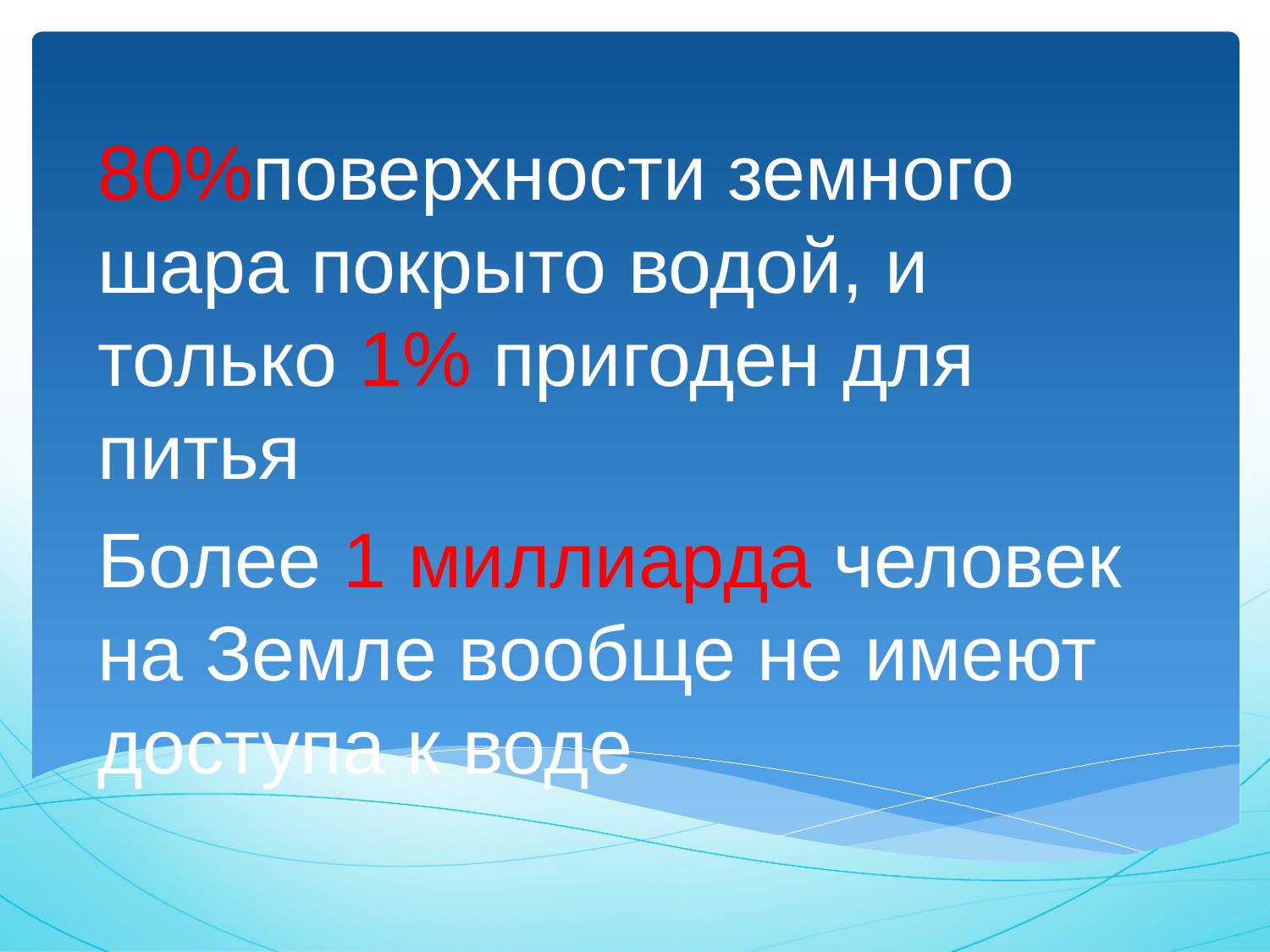

80%поверхности земного шара покрыто водой, и только 1% пригоден для питья
Более 1 миллиарда человек на Земле вообще не имеют доступа к воде